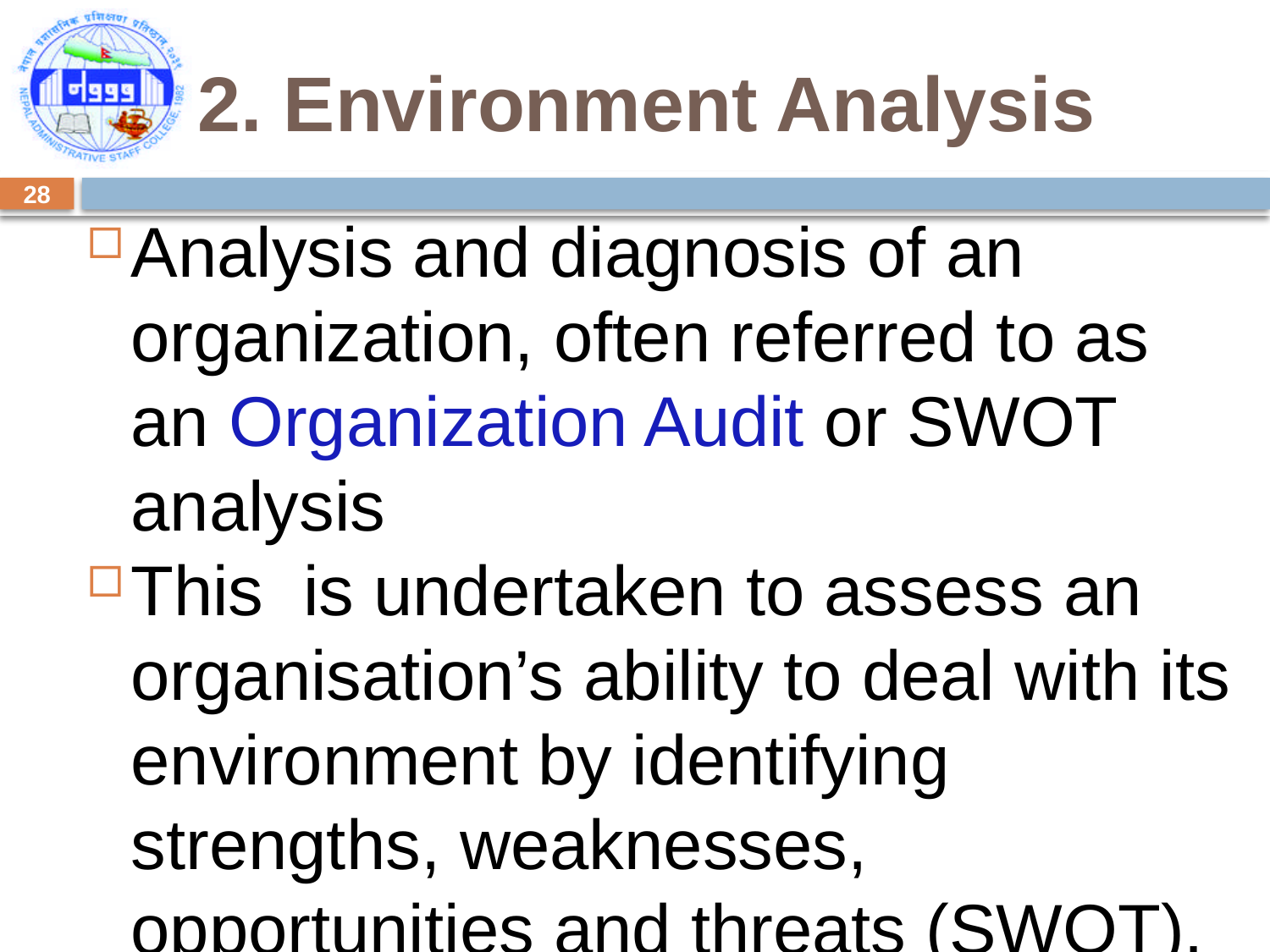

# 2. Environment Analysis
28
Analysis and diagnosis of an organization, often referred to as an Organization Audit or SWOT analysis
This  is undertaken to assess an organisation’s ability to deal with its environment by identifying strengths, weaknesses, opportunities and threats (SWOT).